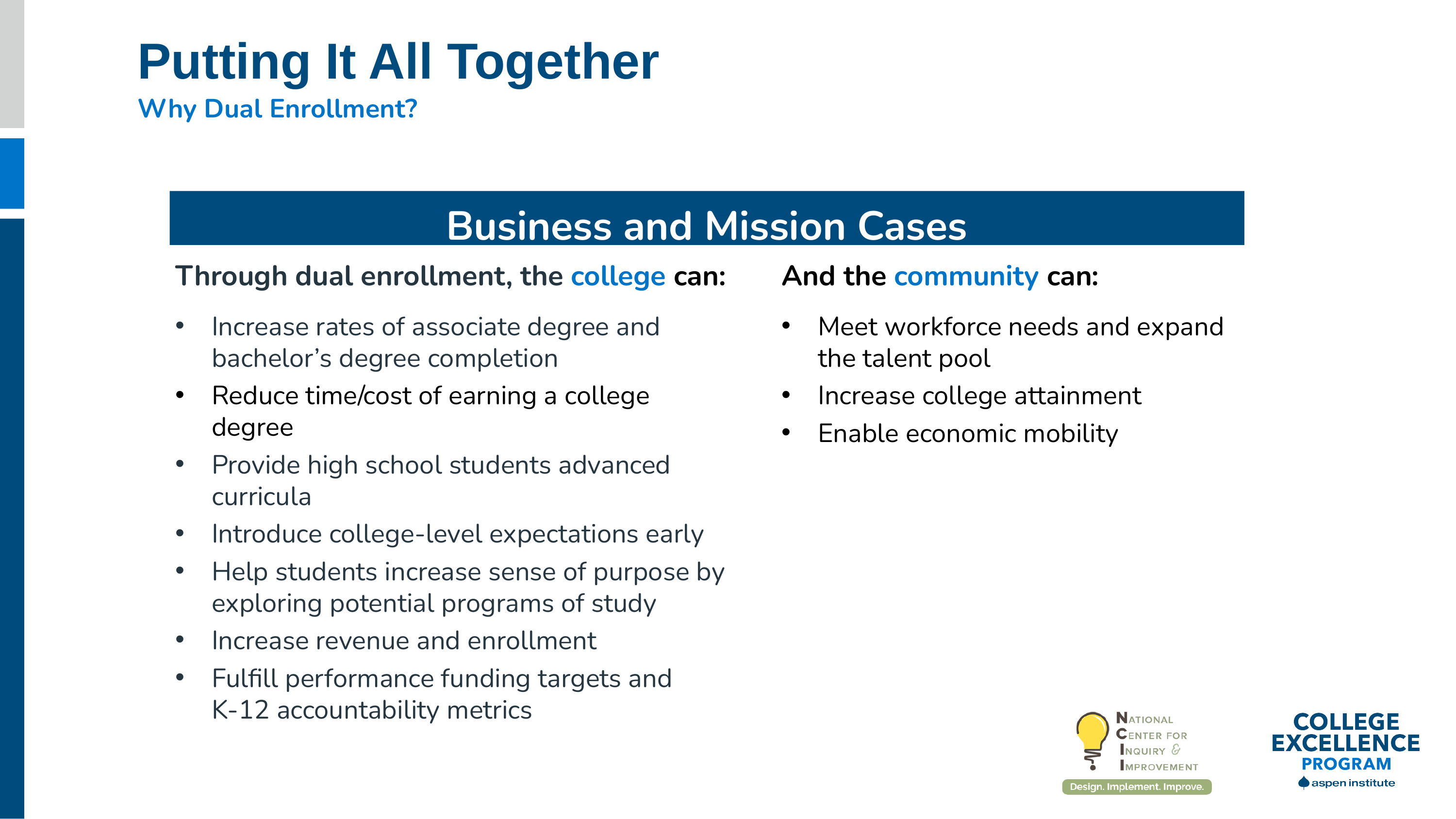

Putting It All Together

Why Dual Enrollment?

Business and Mission Cases
Through dual enrollment, the college can:
Increase rates of associate degree and bachelor’s degree completion
Reduce time/cost of earning a college degree
Provide high school students advanced curricula
Introduce college-level expectations early
Help students increase sense of purpose by exploring potential programs of study
Increase revenue and enrollment
Fulfill performance funding targets and
K-12 accountability metrics

And the community can:
Meet workforce needs and expand the talent pool
Increase college attainment
Enable economic mobility